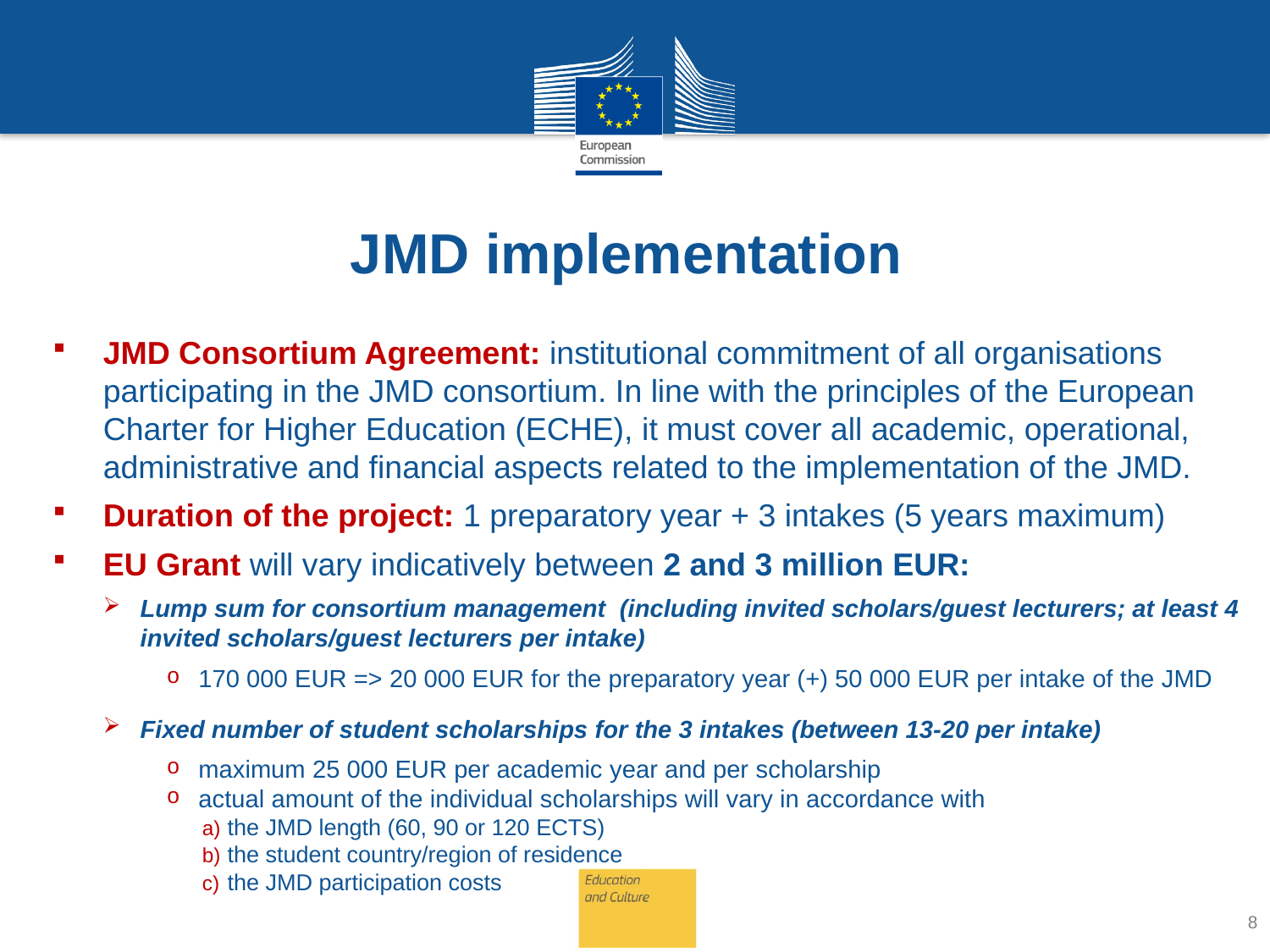

# JMD implementation
JMD Consortium Agreement: institutional commitment of all organisations participating in the JMD consortium. In line with the principles of the European Charter for Higher Education (ECHE), it must cover all academic, operational, administrative and financial aspects related to the implementation of the JMD.
Duration of the project: 1 preparatory year + 3 intakes (5 years maximum)
EU Grant will vary indicatively between 2 and 3 million EUR:
Lump sum for consortium management  (including invited scholars/guest lecturers; at least 4 invited scholars/guest lecturers per intake)
170 000 EUR => 20 000 EUR for the preparatory year (+) 50 000 EUR per intake of the JMD
Fixed number of student scholarships for the 3 intakes (between 13-20 per intake)
maximum 25 000 EUR per academic year and per scholarship
actual amount of the individual scholarships will vary in accordance with
the JMD length (60, 90 or 120 ECTS)
the student country/region of residence
the JMD participation costs
8